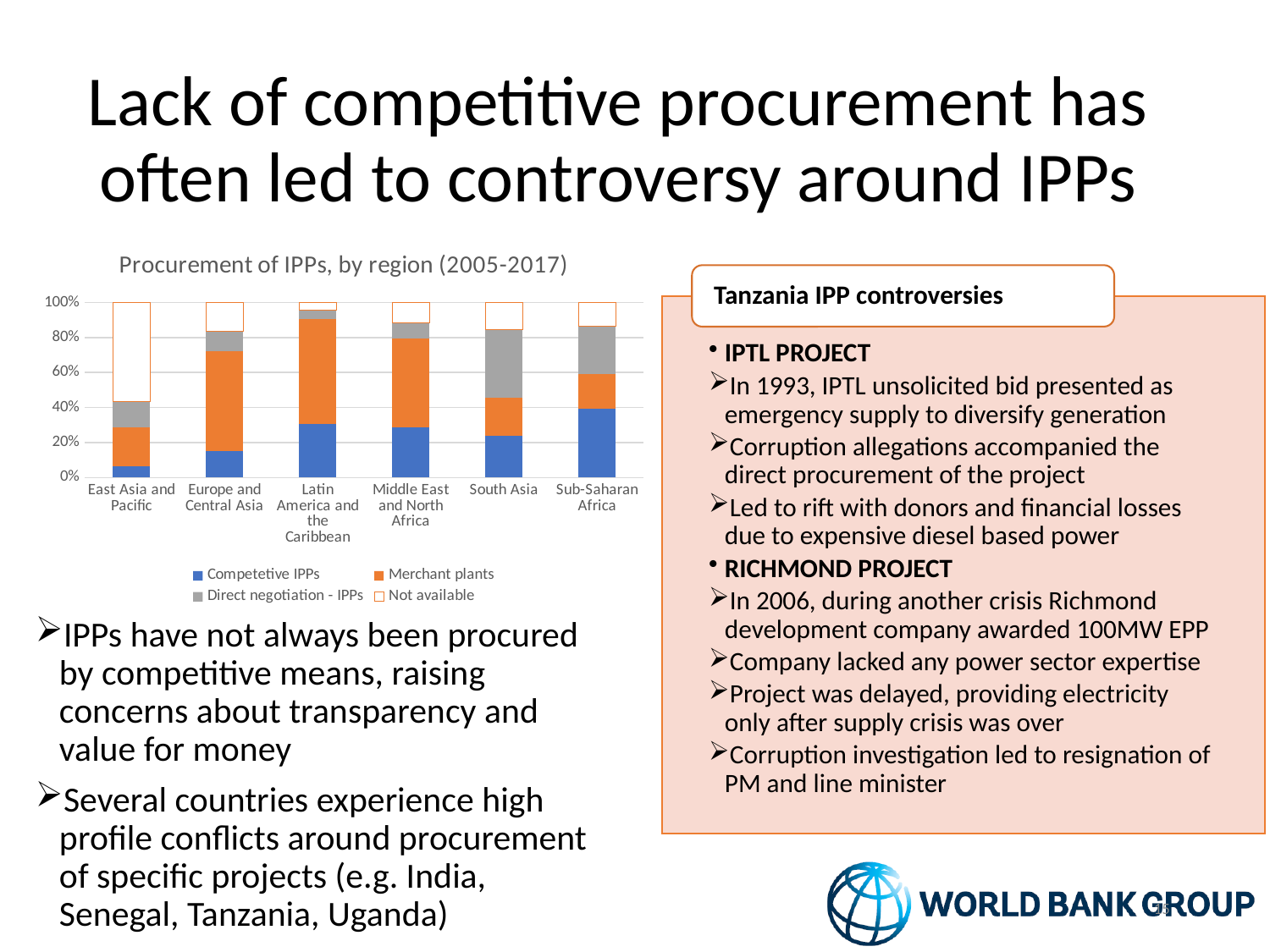

# Lack of competitive procurement has often led to controversy around IPPs

### Chart: Procurement of IPPs, by region (2005-2017)

| Category | Competetive IPPs | Merchant plants | Direct negotiation - IPPs | Not available |
|---|---|---|---|---|
| East Asia and Pacific | 40.0 | 133.0 | 88.0 | 339.0 |
| Europe and Central Asia | 34.0 | 129.0 | 26.0 | 37.0 |
| Latin America and the Caribbean | 172.0 | 340.0 | 29.0 | 24.0 |
| Middle East and North Africa | 22.0 | 39.0 | 7.0 | 9.0 |
| South Asia | 125.0 | 114.0 | 205.0 | 81.0 |
| Sub-Saharan Africa | 68.0 | 35.0 | 47.0 | 24.0 |
IPTL PROJECT
In 1993, IPTL unsolicited bid presented as emergency supply to diversify generation
Corruption allegations accompanied the direct procurement of the project
Led to rift with donors and financial losses due to expensive diesel based power
RICHMOND PROJECT
In 2006, during another crisis Richmond development company awarded 100MW EPP
Company lacked any power sector expertise
Project was delayed, providing electricity only after supply crisis was over
Corruption investigation led to resignation of PM and line minister
Tanzania IPP controversies
IPPs have not always been procured by competitive means, raising concerns about transparency and value for money
Several countries experience high profile conflicts around procurement of specific projects (e.g. India, Senegal, Tanzania, Uganda)

15